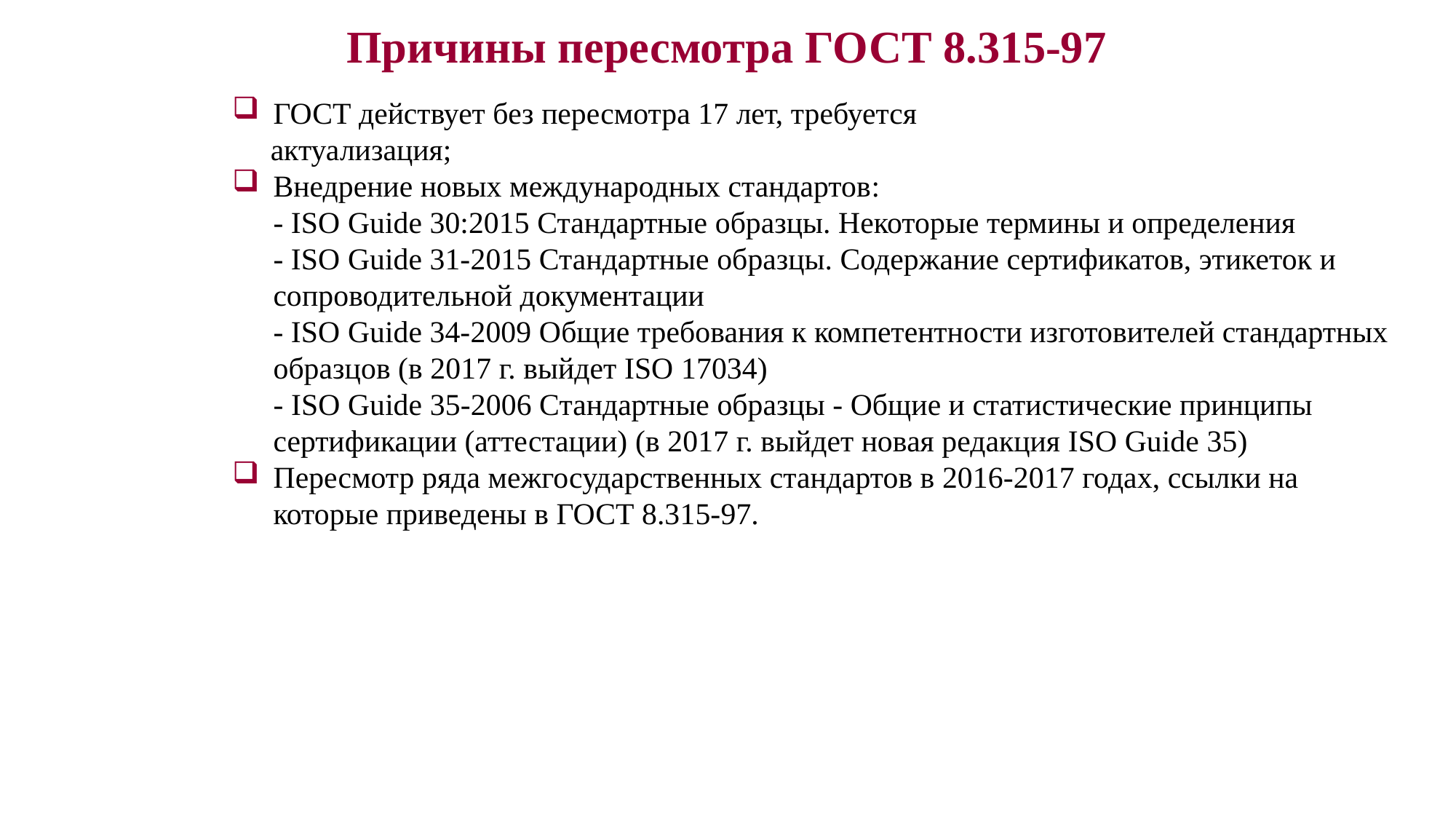

Причины пересмотра ГОСТ 8.315-97

ГОСТ действует без пересмотра 17 лет, требуется
     актуализация;
Внедрение новых международных стандартов:
	- ISO Guide 30:2015 Стандартные образцы. Некоторые термины и определения
	- ISO Guide 31-2015 Стандартные образцы. Содержание сертификатов, этикеток и сопроводительной документации
	- ISO Guide 34-2009 Общие требования к компетентности изготовителей стандартных образцов (в 2017 г. выйдет ISO 17034)
	- ISO Guide 35-2006 Стандартные образцы - Общие и статистические принципы сертификации (аттестации) (в 2017 г. выйдет новая редакция ISO Guide 35)
Пересмотр ряда межгосударственных стандартов в 2016-2017 годах, ссылки на которые приведены в ГОСТ 8.315-97.